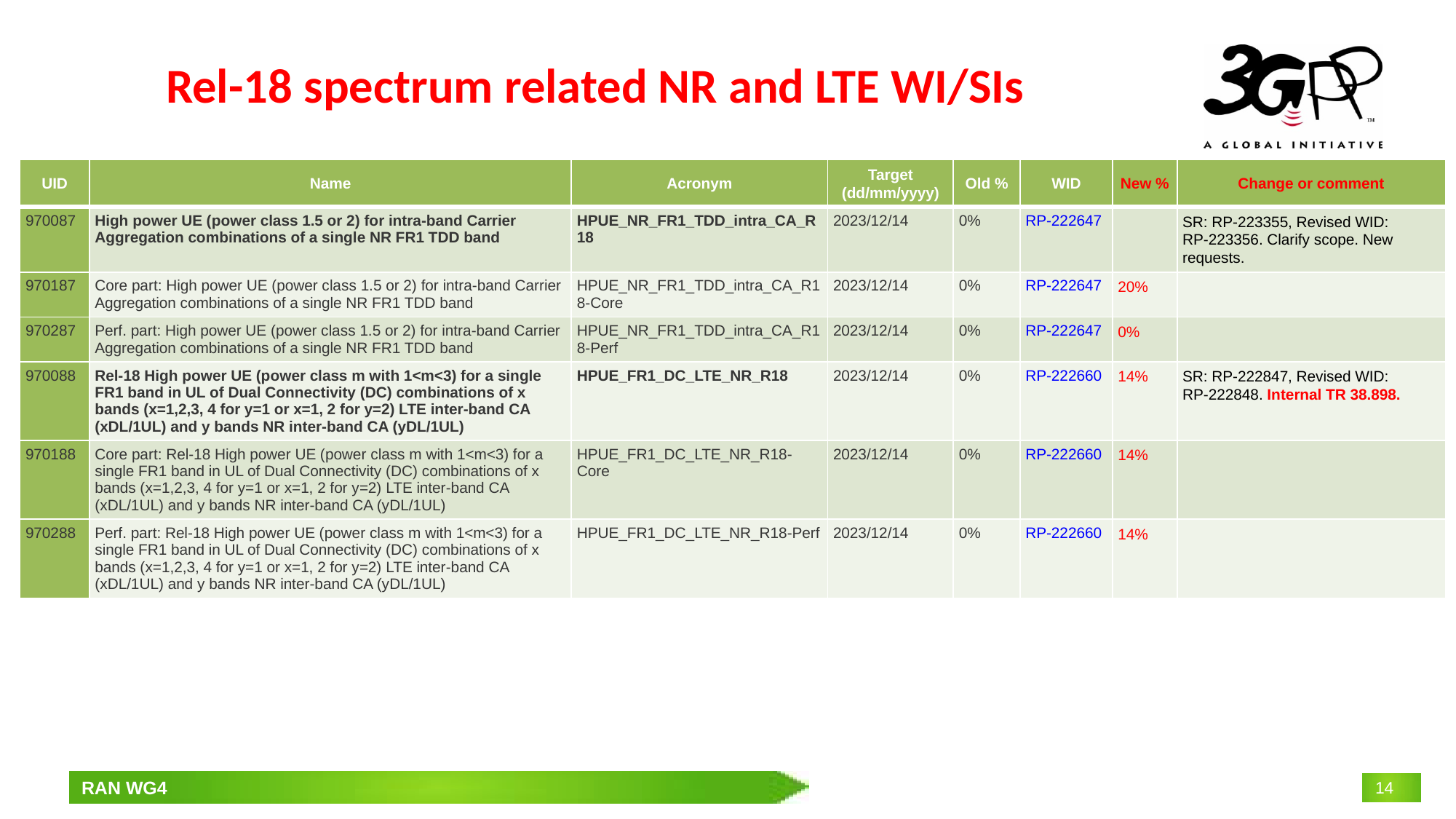

# Rel-18 spectrum related NR and LTE WI/SIs
| UID | Name | Acronym | Target (dd/mm/yyyy) | Old % | WID | New % | Change or comment |
| --- | --- | --- | --- | --- | --- | --- | --- |
| 970087 | High power UE (power class 1.5 or 2) for intra-band Carrier Aggregation combinations of a single NR FR1 TDD band | HPUE\_NR\_FR1\_TDD\_intra\_CA\_R18 | 2023/12/14 | 0% | RP-222647 |  | SR: RP‑223355, Revised WID: RP‑223356. Clarify scope. New requests. |
| 970187 | Core part: High power UE (power class 1.5 or 2) for intra-band Carrier Aggregation combinations of a single NR FR1 TDD band | HPUE\_NR\_FR1\_TDD\_intra\_CA\_R18-Core | 2023/12/14 | 0% | RP-222647 | 20% |  |
| 970287 | Perf. part: High power UE (power class 1.5 or 2) for intra-band Carrier Aggregation combinations of a single NR FR1 TDD band | HPUE\_NR\_FR1\_TDD\_intra\_CA\_R18-Perf | 2023/12/14 | 0% | RP-222647 | 0% |  |
| 970088 | Rel-18 High power UE (power class m with 1<m<3) for a single FR1 band in UL of Dual Connectivity (DC) combinations of x bands (x=1,2,3, 4 for y=1 or x=1, 2 for y=2) LTE inter-band CA (xDL/1UL) and y bands NR inter-band CA (yDL/1UL) | HPUE\_FR1\_DC\_LTE\_NR\_R18 | 2023/12/14 | 0% | RP-222660 | 14% | SR: RP‑222847, Revised WID: RP‑222848. Internal TR 38.898. |
| 970188 | Core part: Rel-18 High power UE (power class m with 1<m<3) for a single FR1 band in UL of Dual Connectivity (DC) combinations of x bands (x=1,2,3, 4 for y=1 or x=1, 2 for y=2) LTE inter-band CA (xDL/1UL) and y bands NR inter-band CA (yDL/1UL) | HPUE\_FR1\_DC\_LTE\_NR\_R18-Core | 2023/12/14 | 0% | RP-222660 | 14% |  |
| 970288 | Perf. part: Rel-18 High power UE (power class m with 1<m<3) for a single FR1 band in UL of Dual Connectivity (DC) combinations of x bands (x=1,2,3, 4 for y=1 or x=1, 2 for y=2) LTE inter-band CA (xDL/1UL) and y bands NR inter-band CA (yDL/1UL) | HPUE\_FR1\_DC\_LTE\_NR\_R18-Perf | 2023/12/14 | 0% | RP-222660 | 14% |  |